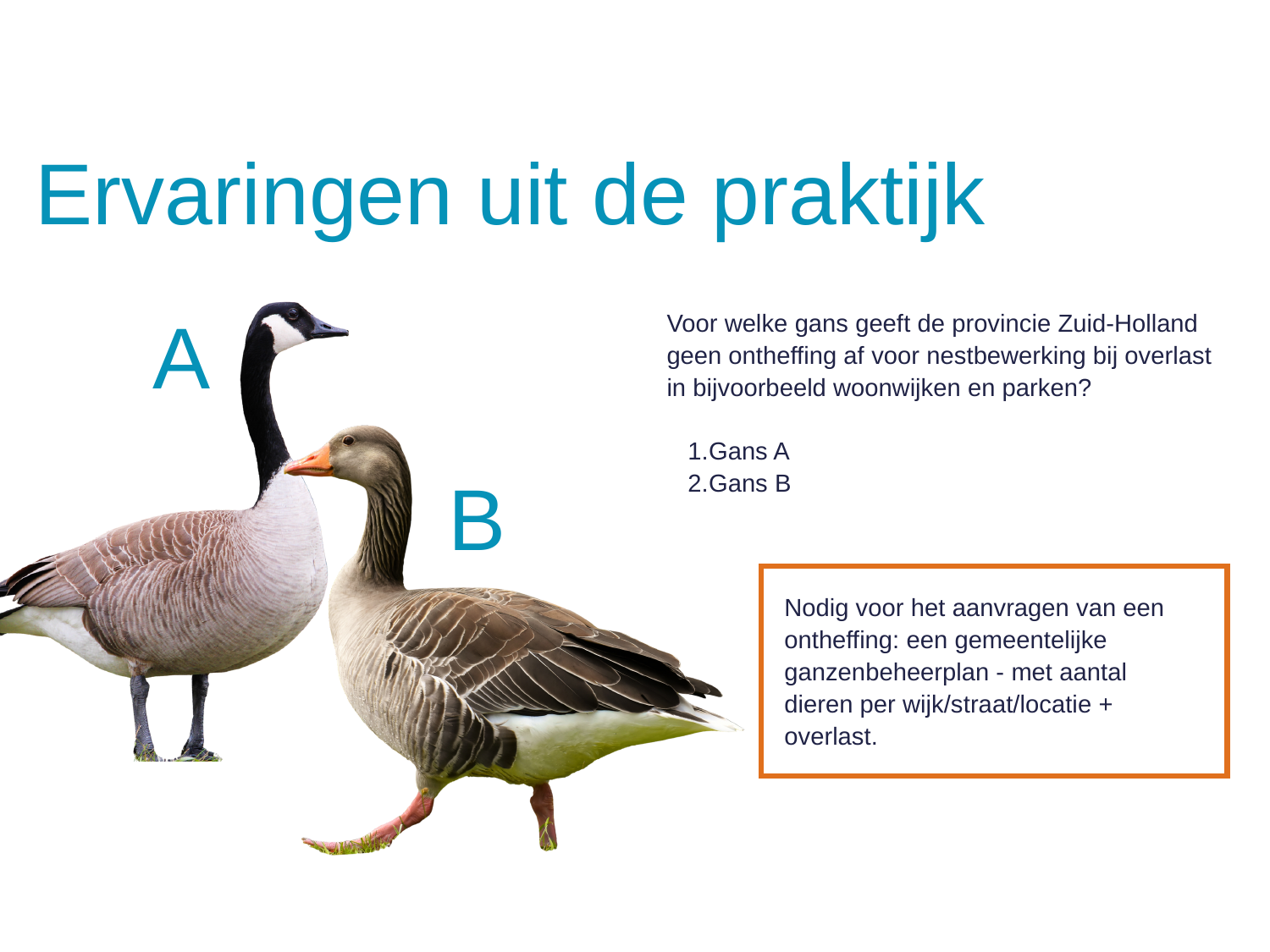

Ervaringen uit de praktijk

Voor welke gans geeft de provincie Zuid-Holland geen ontheffing af voor nestbewerking bij overlast in bijvoorbeeld woonwijken en parken?

Gans A
Gans B

A

B

Nodig voor het aanvragen van een ontheffing: een gemeentelijke ganzenbeheerplan - met aantal dieren per wijk/straat/locatie + overlast.